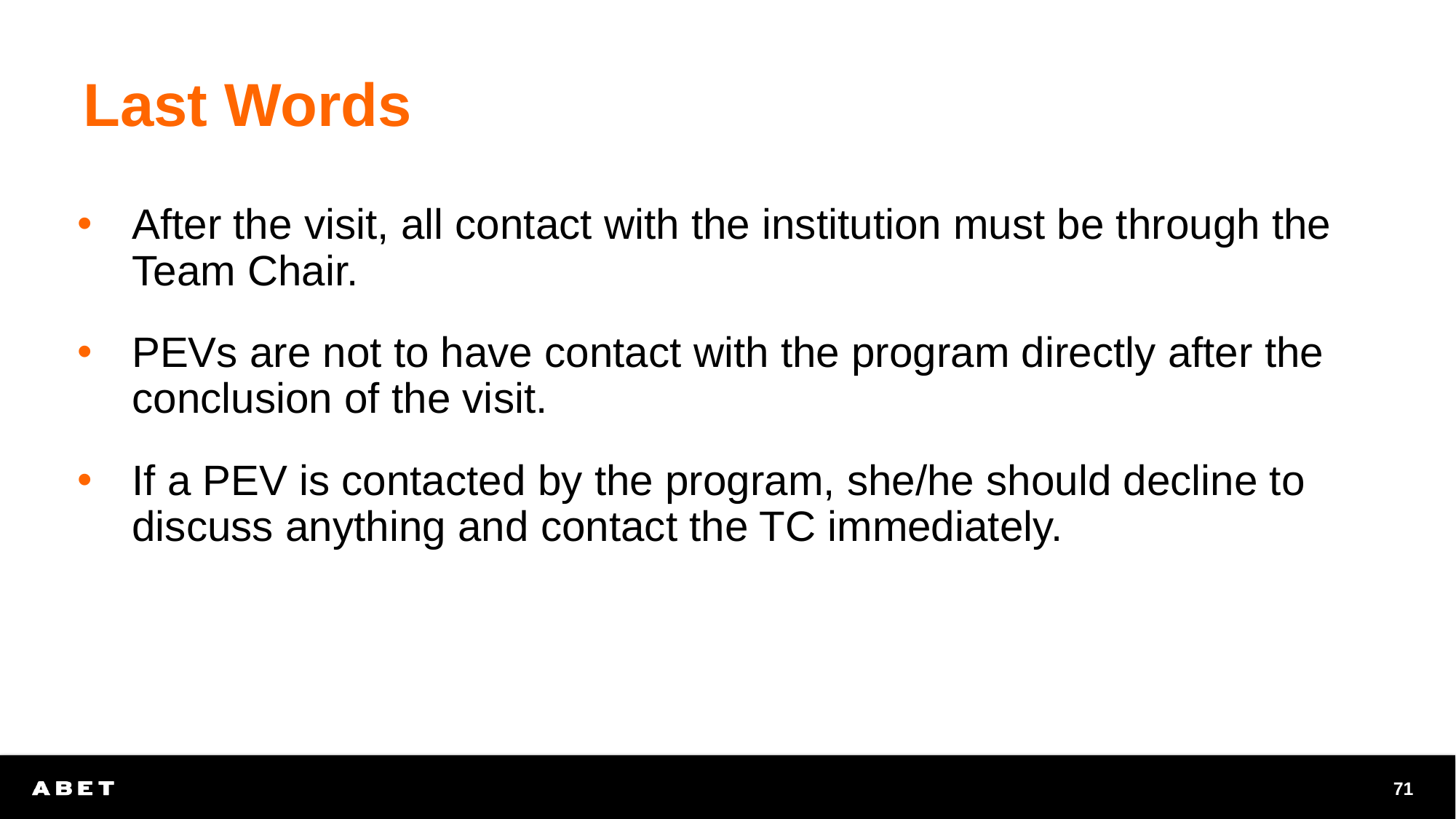

# Last Words
After the visit, all contact with the institution must be through the Team Chair.
PEVs are not to have contact with the program directly after the conclusion of the visit.
If a PEV is contacted by the program, she/he should decline to discuss anything and contact the TC immediately.